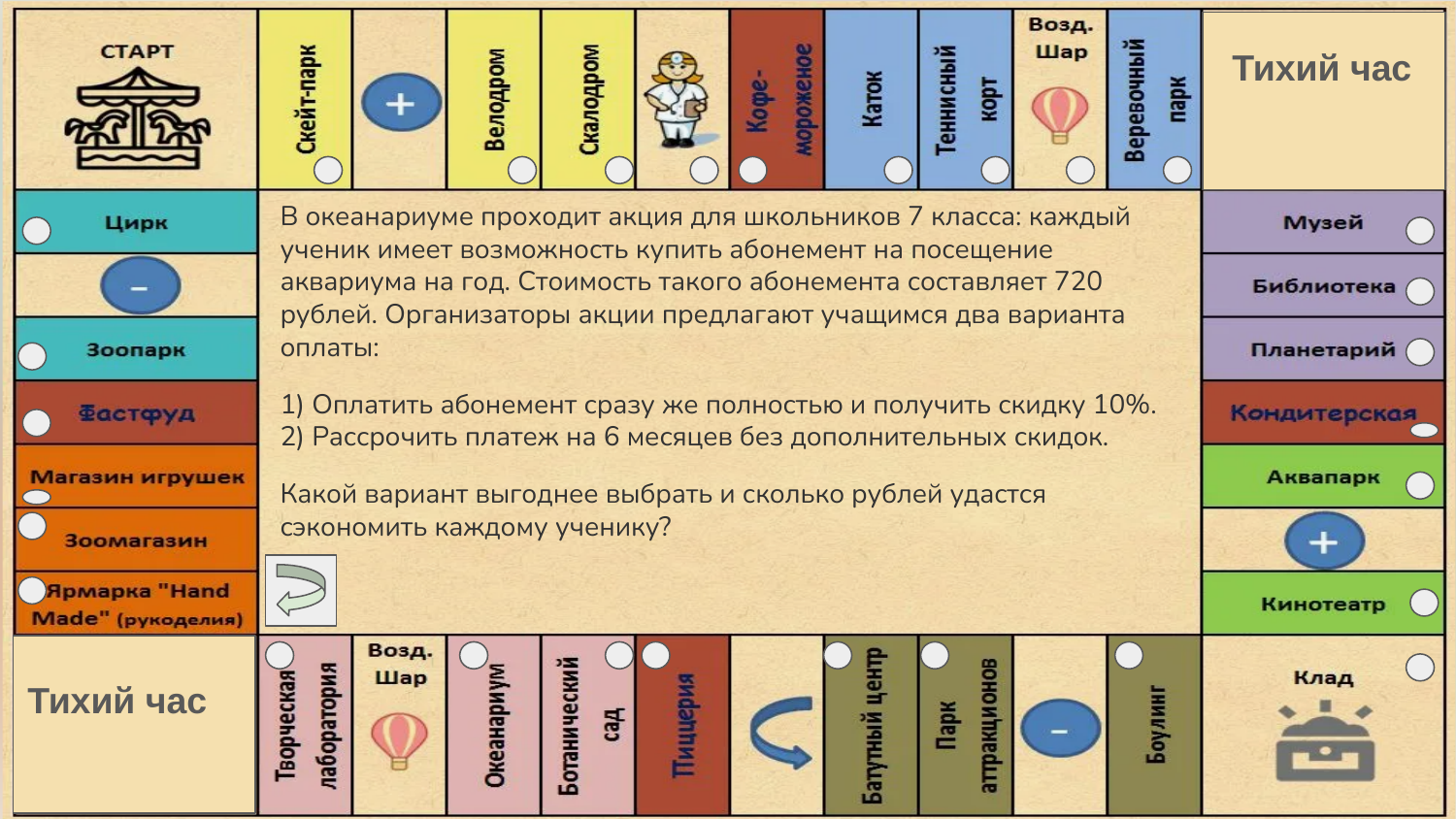

Тихий час

В океанариуме проходит акция для школьников 7 класса: каждый ученик имеет возможность купить абонемент на посещение аквариума на год. Стоимость такого абонемента составляет 720 рублей. Организаторы акции предлагают учащимся два варианта оплаты:
1) Оплатить абонемент сразу же полностью и получить скидку 10%.
2) Рассрочить платеж на 6 месяцев без дополнительных скидок.
Какой вариант выгоднее выбрать и сколько рублей удастся сэкономить каждому ученику?

Тихий час